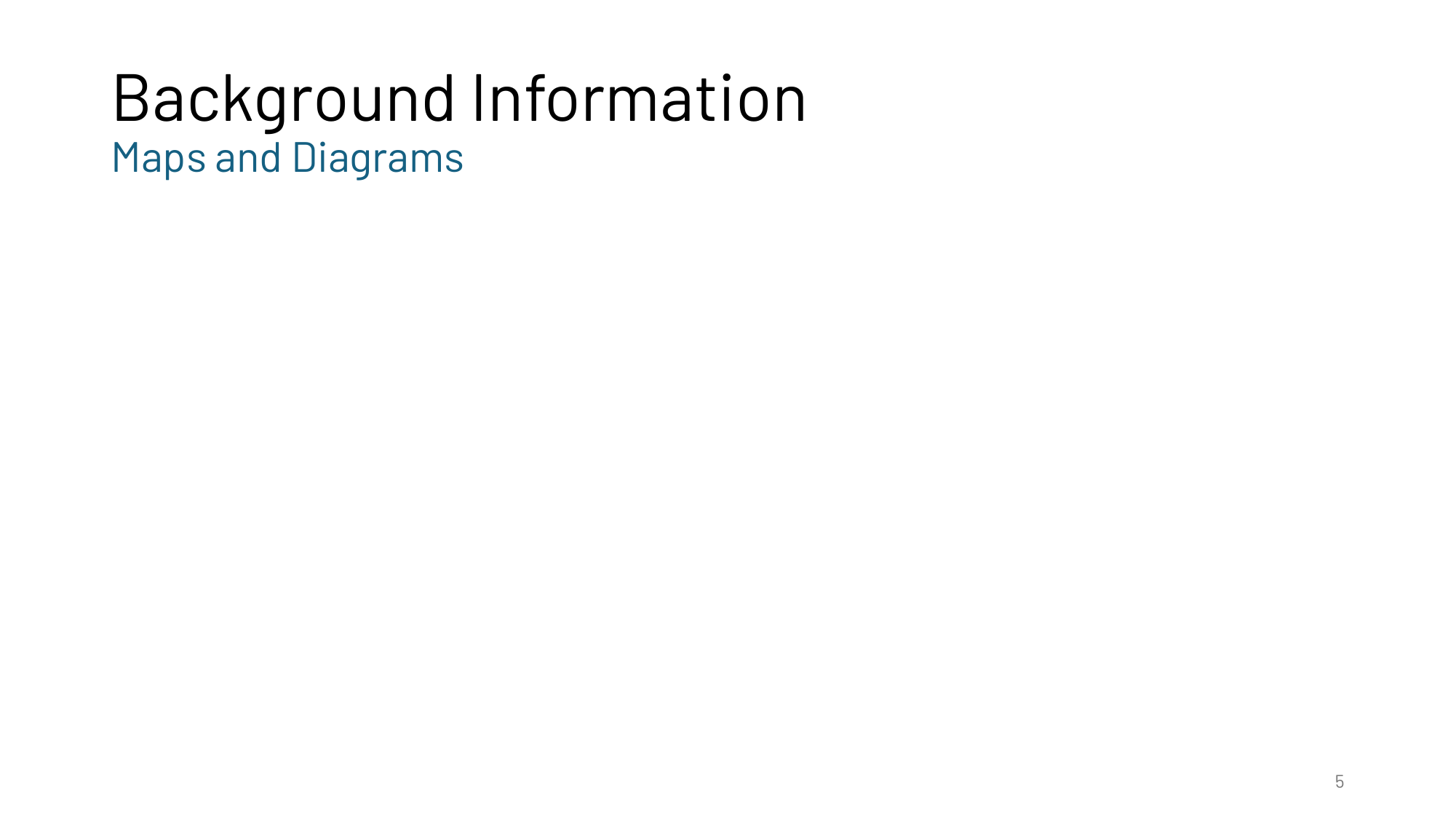

# Background Information Maps and Diagrams
5